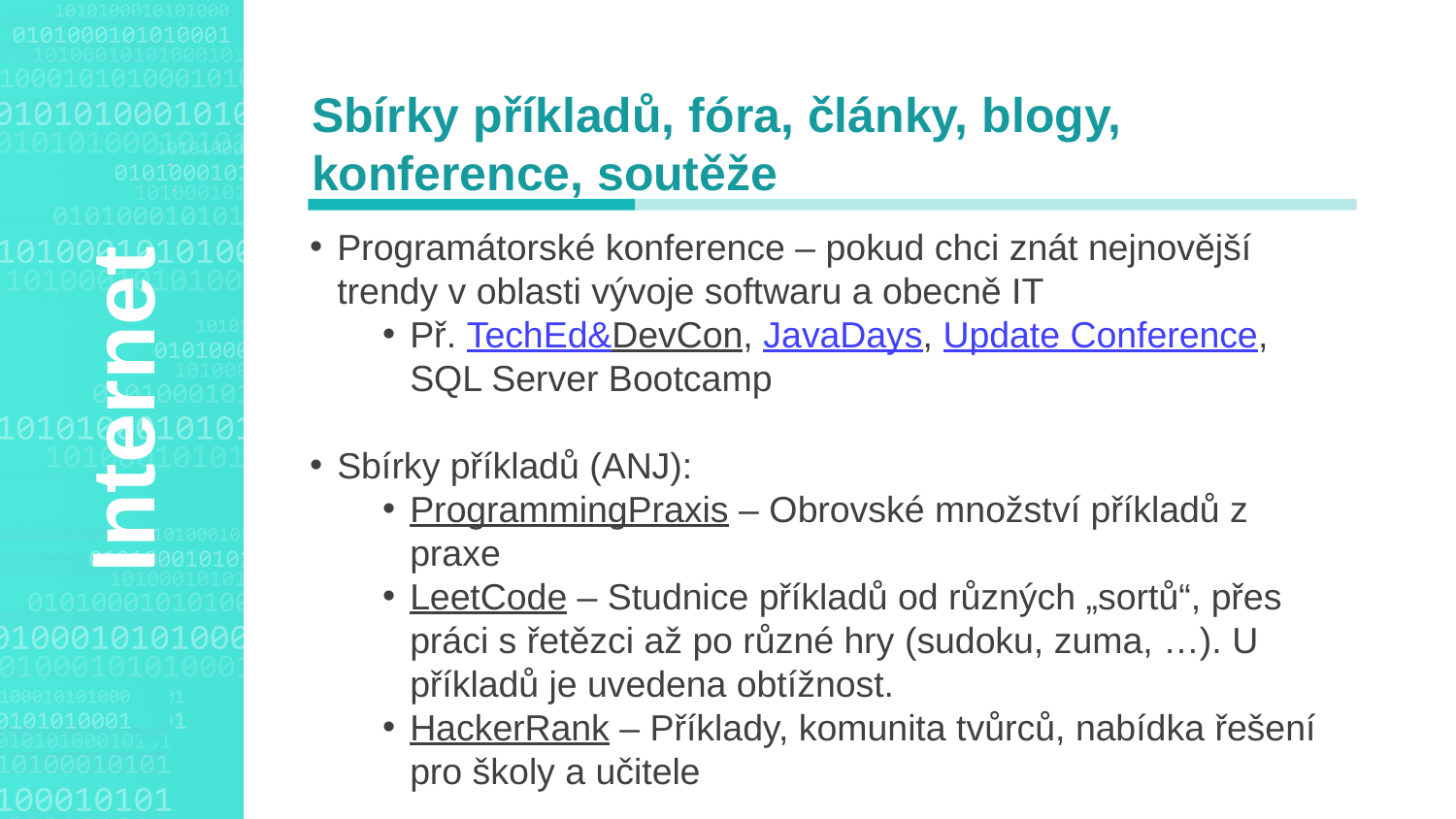

Agenda Style
Sbírky příkladů, fóra, články, blogy, konference, soutěže

Programátorské konference – pokud chci znát nejnovější trendy v oblasti vývoje softwaru a obecně IT
Př. TechEd&DevCon, JavaDays, Update Conference, SQL Server Bootcamp

Sbírky příkladů (ANJ):
ProgrammingPraxis – Obrovské množství příkladů z praxe
LeetCode – Studnice příkladů od různých „sortů“, přes práci s řetězci až po různé hry (sudoku, zuma, …). U příkladů je uvedena obtížnost.
HackerRank – Příklady, komunita tvůrců, nabídka řešení pro školy a učitele

Internet